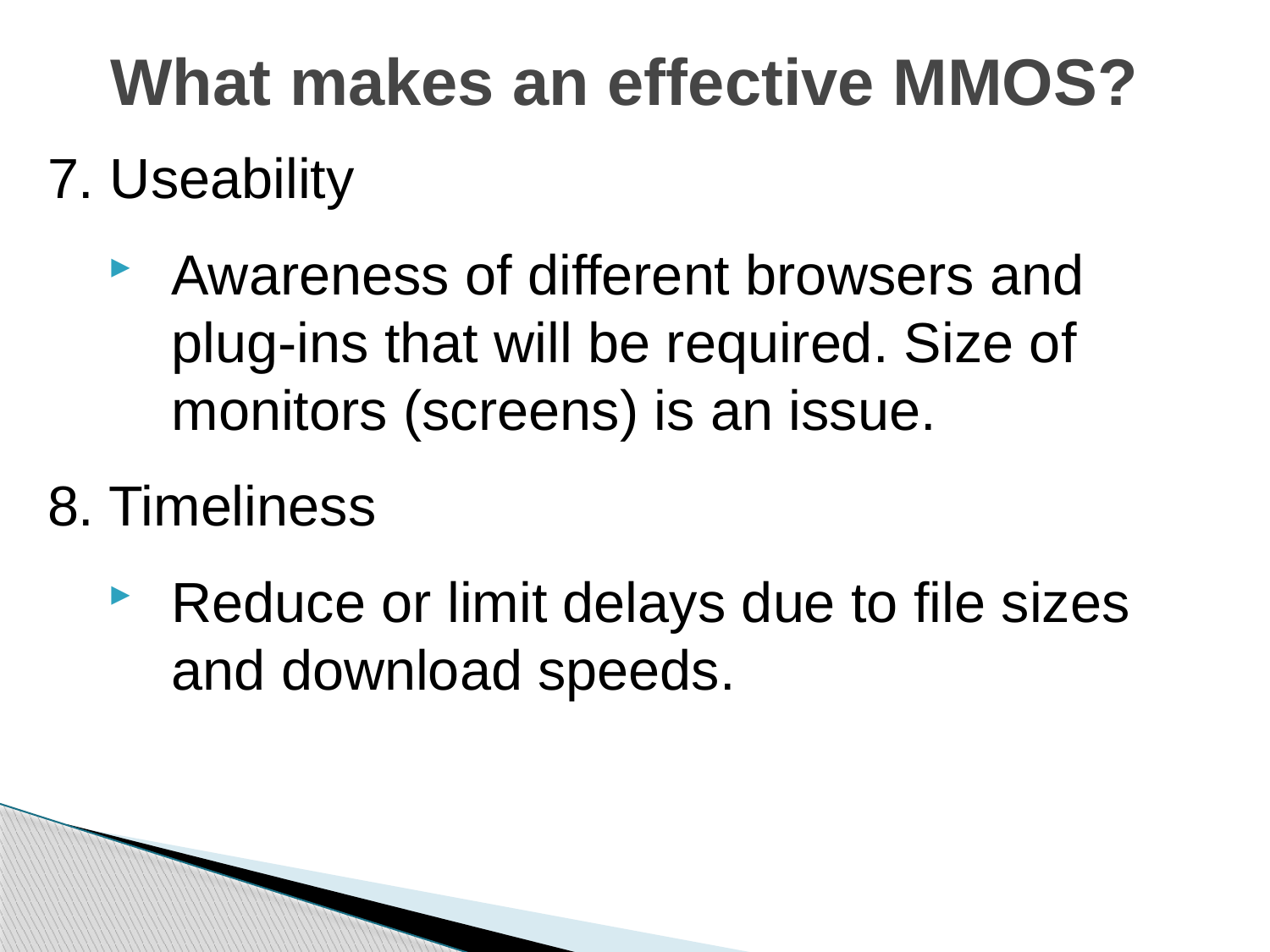

# What makes an effective MMOS?
7. Useability
Awareness of different browsers and plug-ins that will be required. Size of monitors (screens) is an issue.
8. Timeliness
Reduce or limit delays due to file sizes and download speeds.